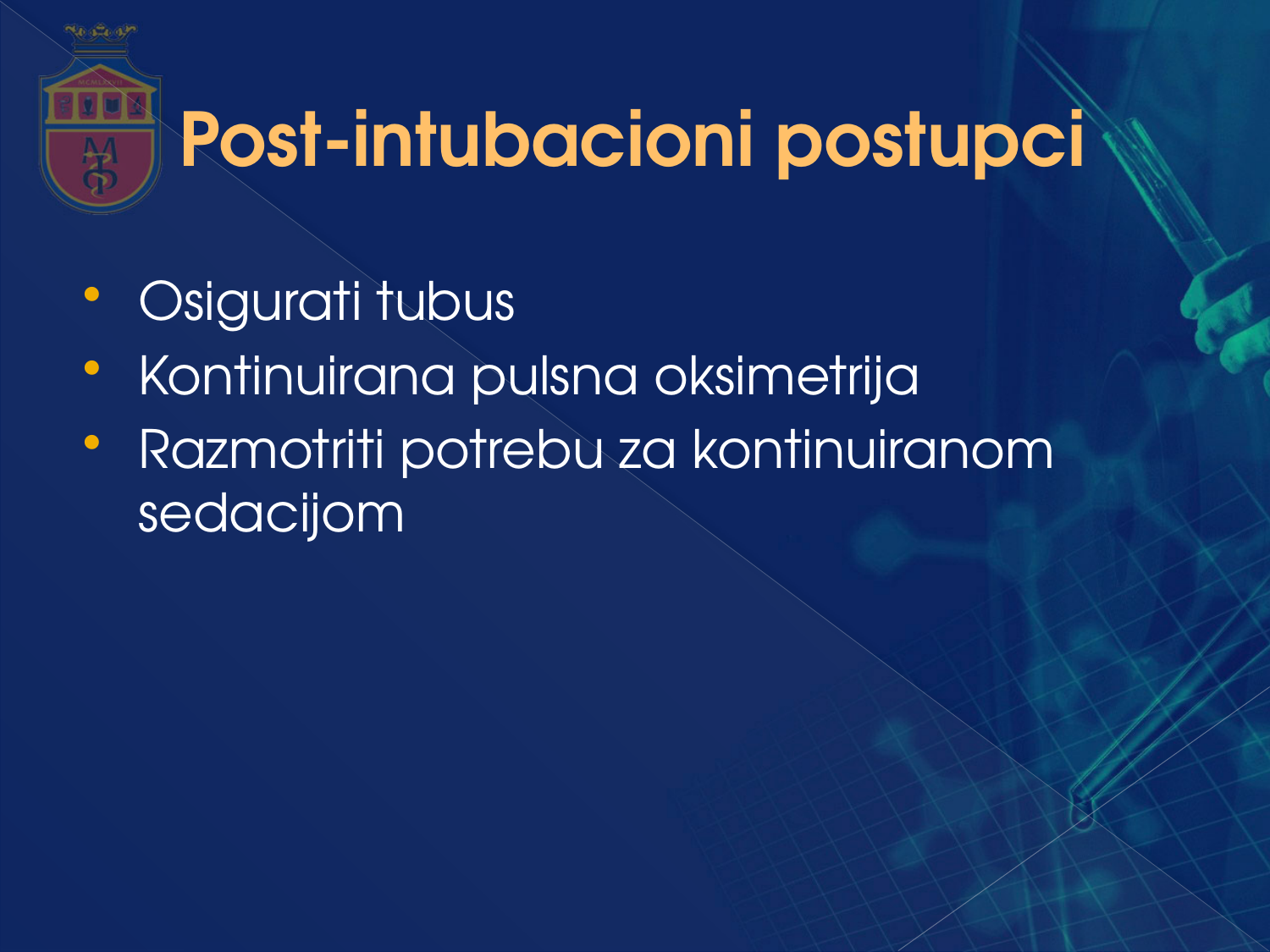

# Post-intubacioni postupci
Osigurati tubus
Kontinuirana pulsna oksimetrija
Razmotriti potrebu za kontinuiranom sedacijom